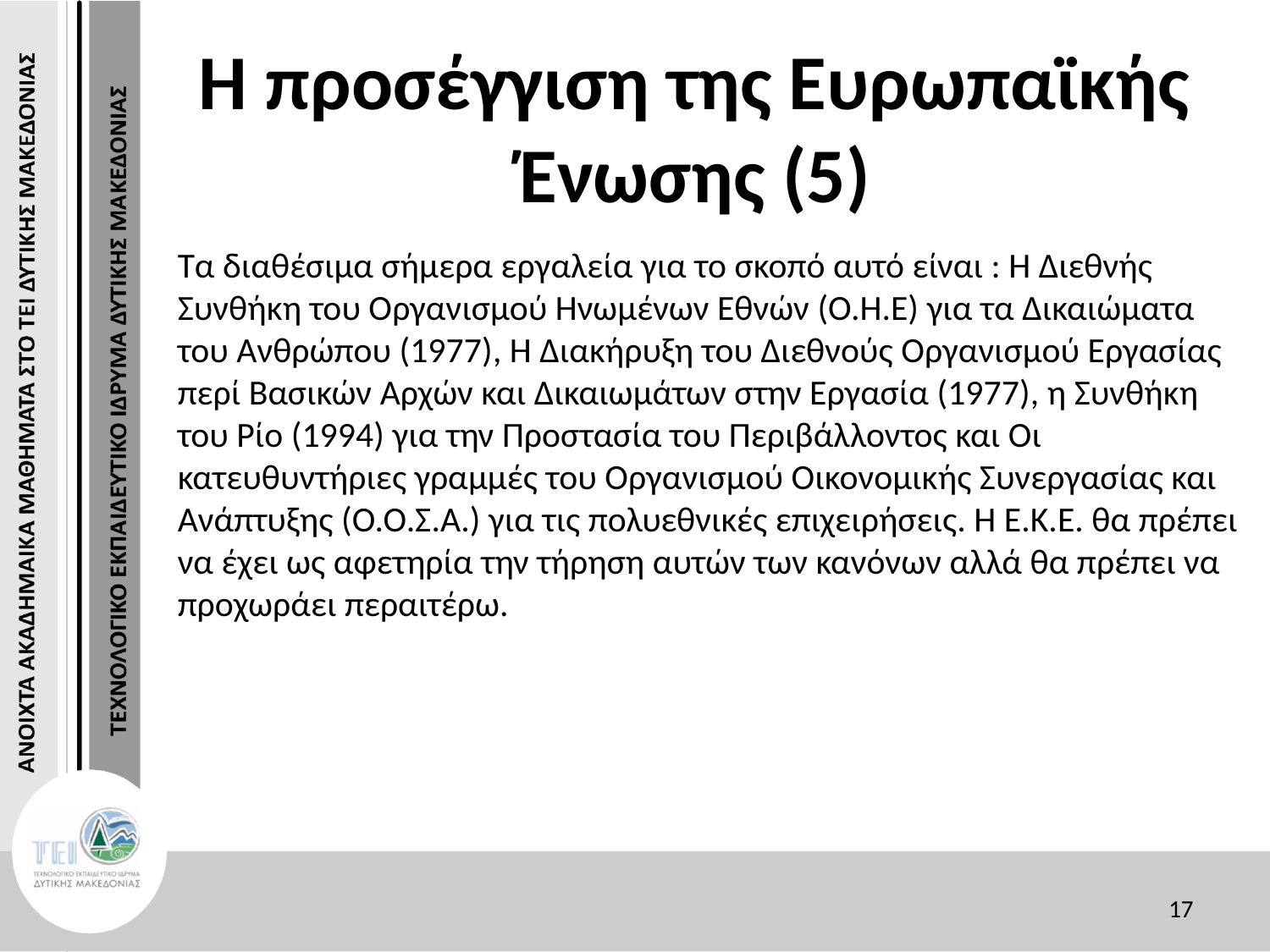

# Η προσέγγιση της Ευρωπαϊκής Ένωσης (5)
Τα διαθέσιμα σήμερα εργαλεία για το σκοπό αυτό είναι : Η Διεθνής Συνθήκη του Οργανισμού Ηνωμένων Εθνών (Ο.Η.Ε) για τα Δικαιώματα του Ανθρώπου (1977), Η Διακήρυξη του Διεθνούς Οργανισμού Εργασίας περί Βασικών Αρχών και Δικαιωμάτων στην Εργασία (1977), η Συνθήκη του Ρίο (1994) για την Προστασία του Περιβάλλοντος και Οι κατευθυντήριες γραμμές του Οργανισμού Οικονομικής Συνεργασίας και Ανάπτυξης (Ο.Ο.Σ.Α.) για τις πολυεθνικές επιχειρήσεις. Η Ε.Κ.Ε. θα πρέπει να έχει ως αφετηρία την τήρηση αυτών των κανόνων αλλά θα πρέπει να προχωράει περαιτέρω.
17